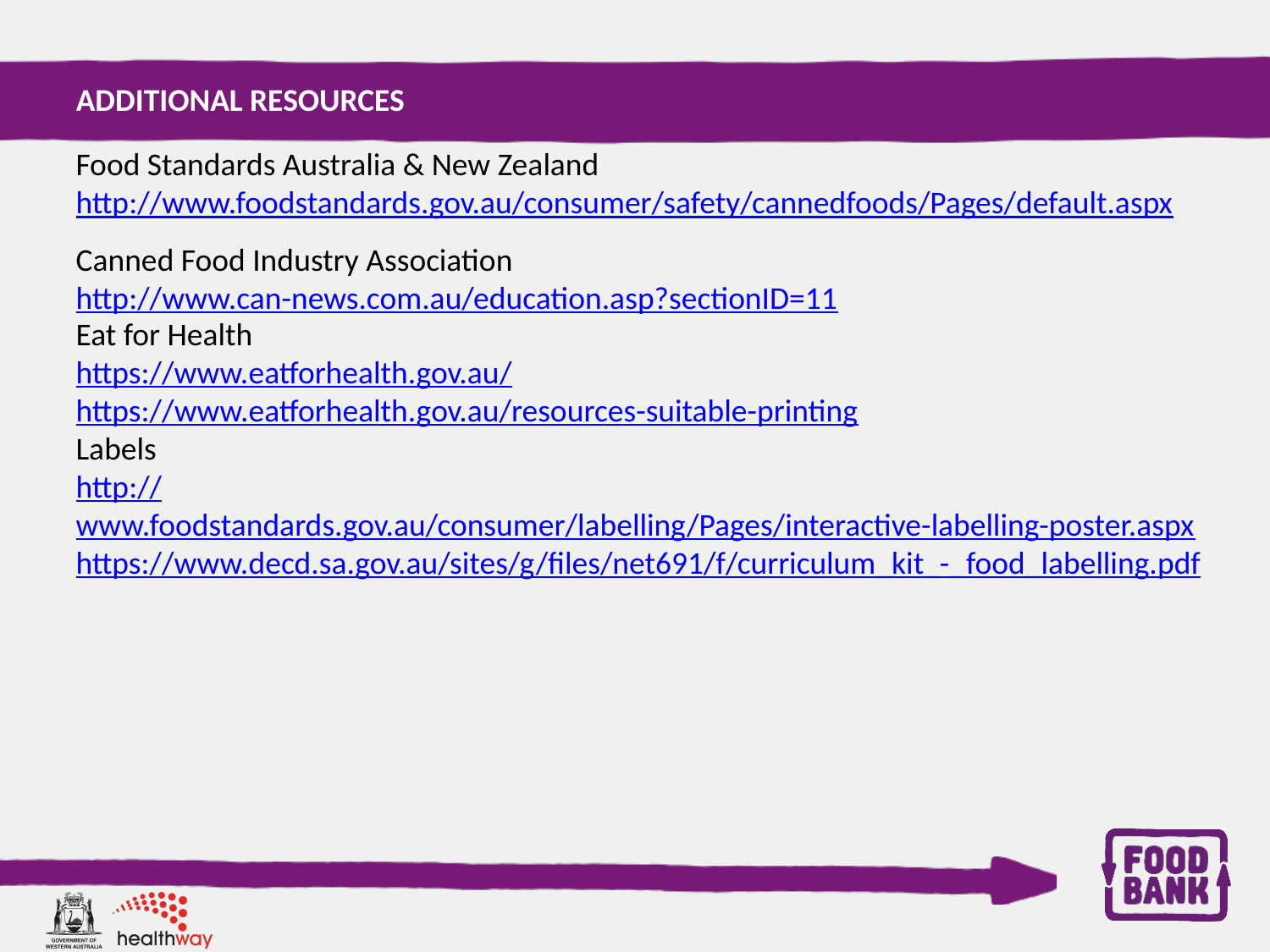

Additional Resources
Food Standards Australia & New Zealand
http://www.foodstandards.gov.au/consumer/safety/cannedfoods/Pages/default.aspx

Canned Food Industry Association
http://www.can-news.com.au/education.asp?sectionID=11

Eat for Health
https://www.eatforhealth.gov.au/
https://www.eatforhealth.gov.au/resources-suitable-printing
Labels
http://www.foodstandards.gov.au/consumer/labelling/Pages/interactive-labelling-poster.aspx
https://www.decd.sa.gov.au/sites/g/files/net691/f/curriculum_kit_-_food_labelling.pdf